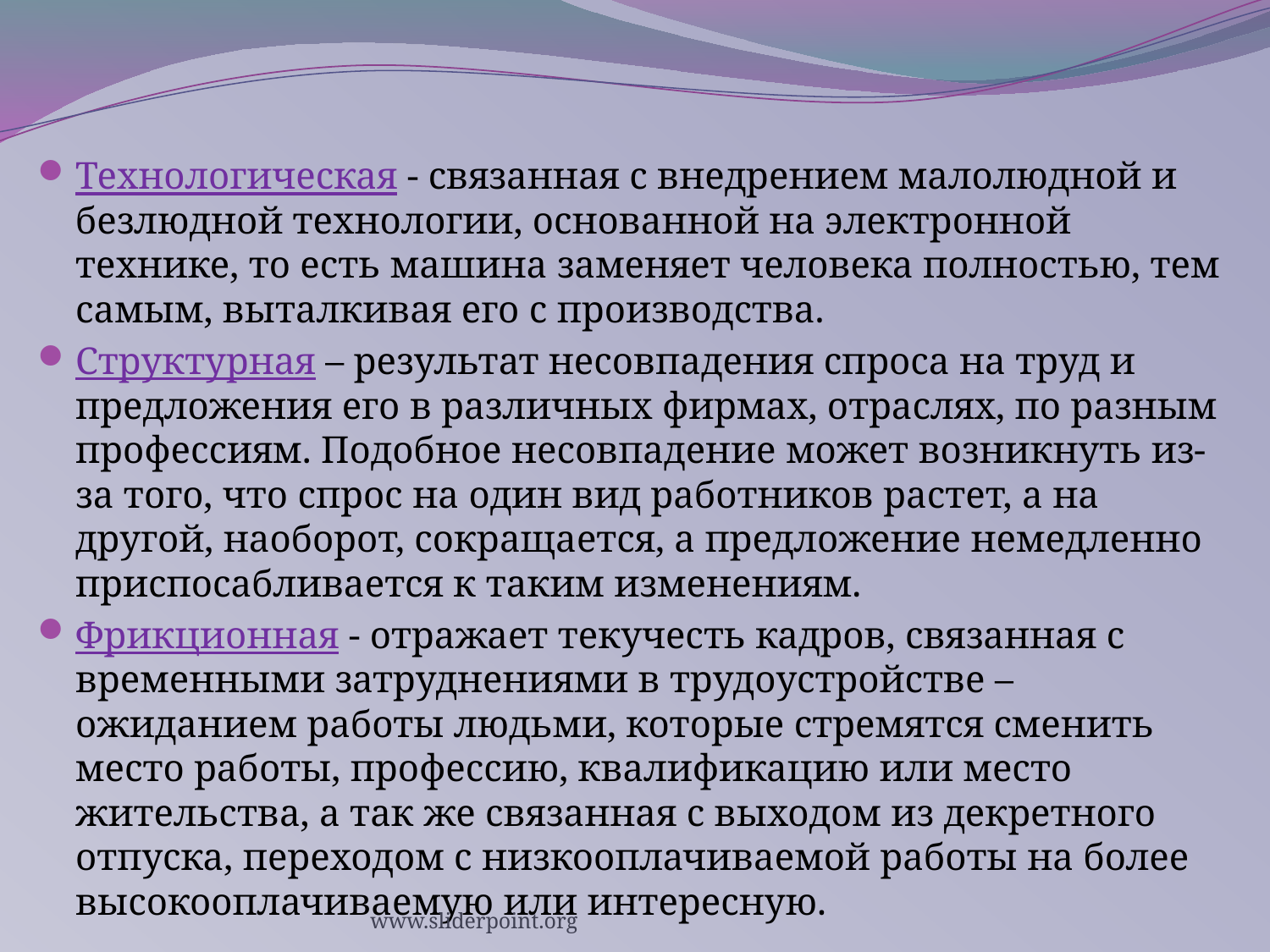

Технологическая - связанная с внедрением малолюдной и безлюдной технологии, основанной на электронной технике, то есть машина заменяет человека полностью, тем самым, выталкивая его с производства.
Структурная – результат несовпадения спроса на труд и предложения его в различных фирмах, отраслях, по разным профессиям. Подобное несовпадение может возникнуть из-за того, что спрос на один вид работников растет, а на другой, наоборот, сокращается, а предложение немедленно приспосабливается к таким изменениям.
Фрикционная - отражает текучесть кадров, связанная с временными затруднениями в трудоустройстве – ожиданием работы людьми, которые стремятся сменить место работы, профессию, квалификацию или место жительства, а так же связанная с выходом из декретного отпуска, переходом с низкооплачиваемой работы на более высокооплачиваемую или интересную.
www.sliderpoint.org